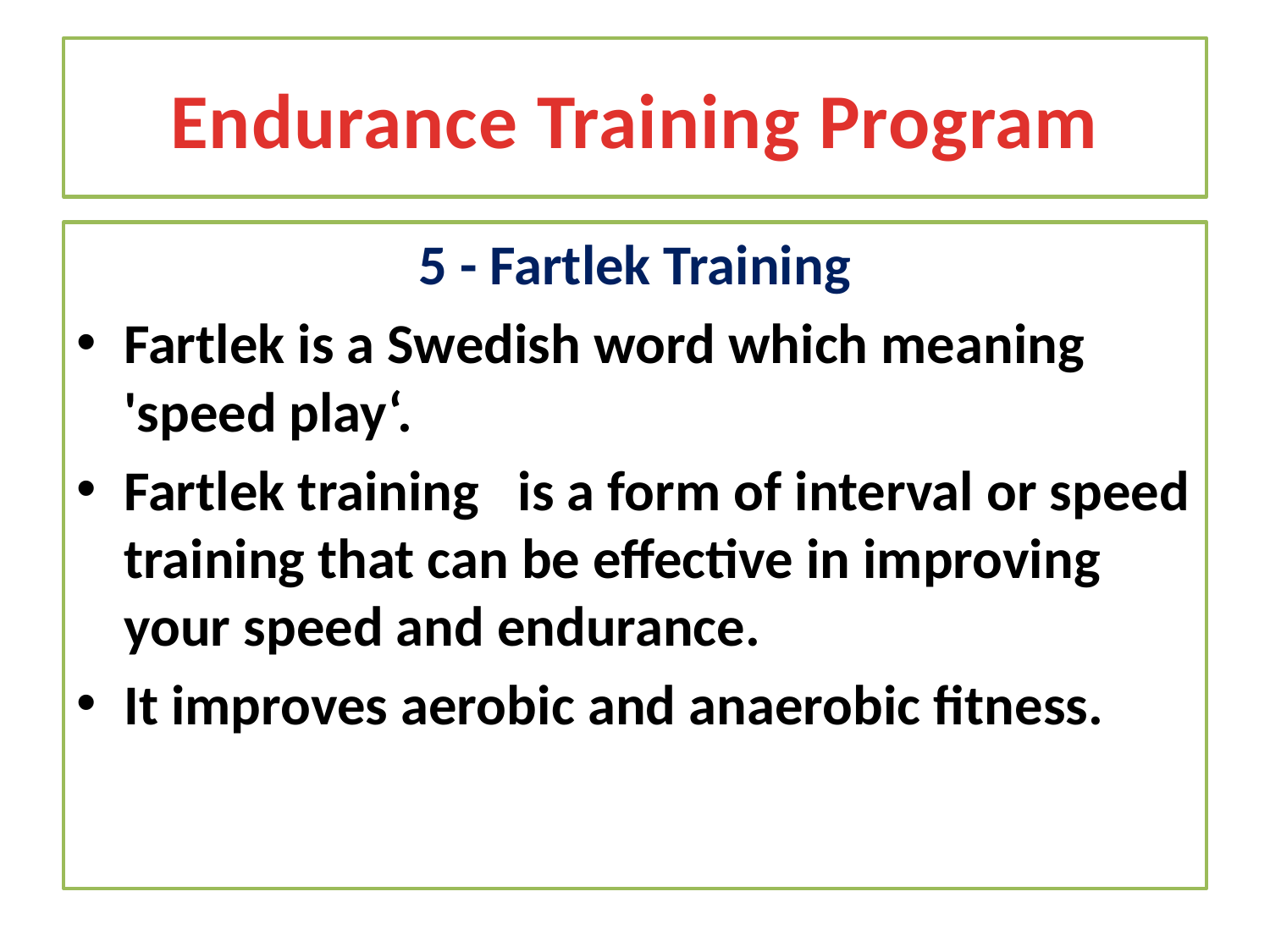

# Endurance Training Program
5 - Fartlek Training
Fartlek is a Swedish word which meaning 'speed play‘.
Fartlek training   is a form of interval or speed training that can be effective in improving your speed and endurance.
It improves aerobic and anaerobic fitness.